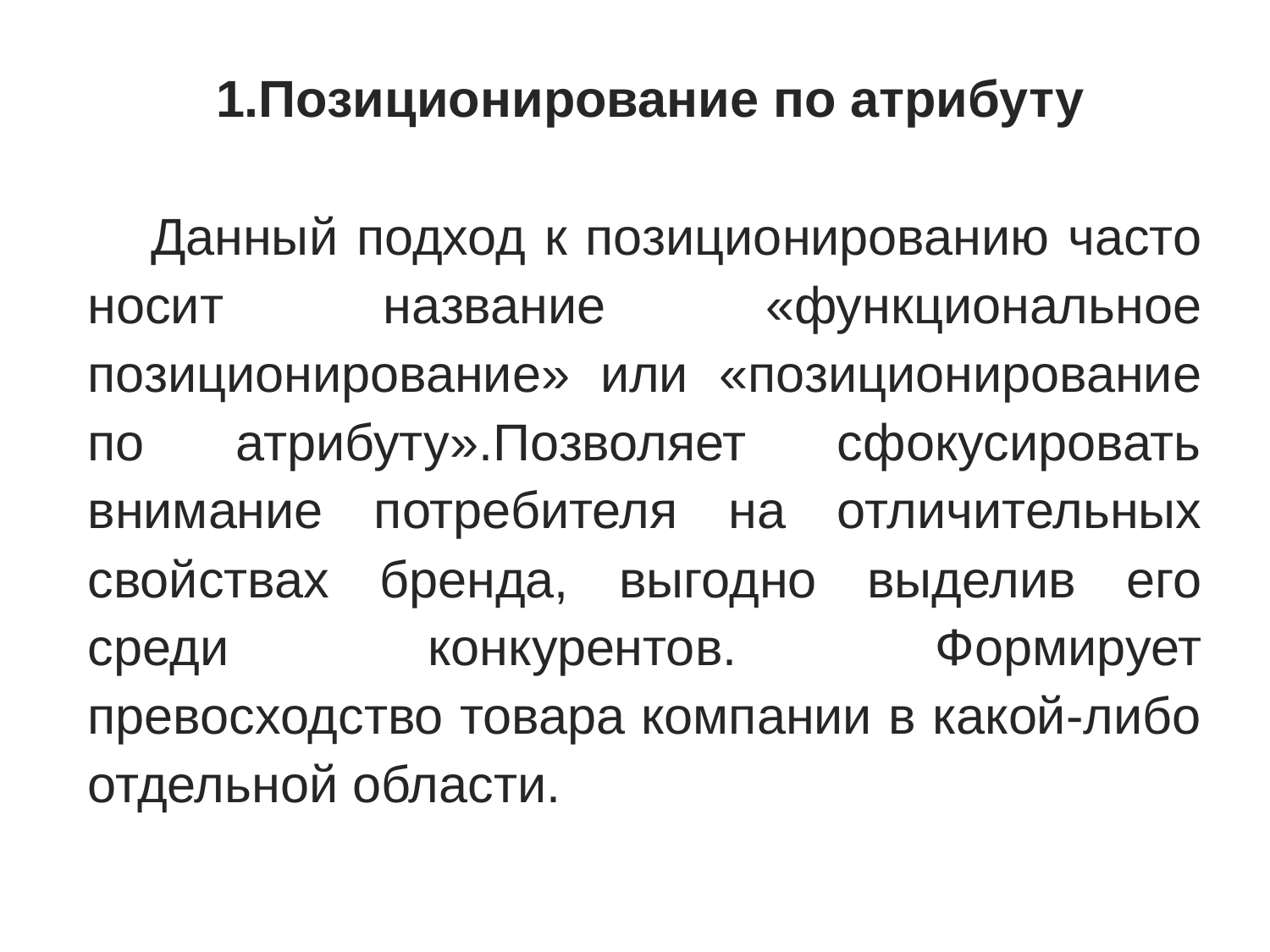

1.Позиционирование по атрибуту

Данный подход к позиционированию часто носит название «функциональное позиционирование» или «позиционирование по атрибуту».Позволяет сфокусировать внимание потребителя на отличительных свойствах бренда, выгодно выделив его среди конкурентов. Формирует превосходство товара компании в какой-либо отдельной области.